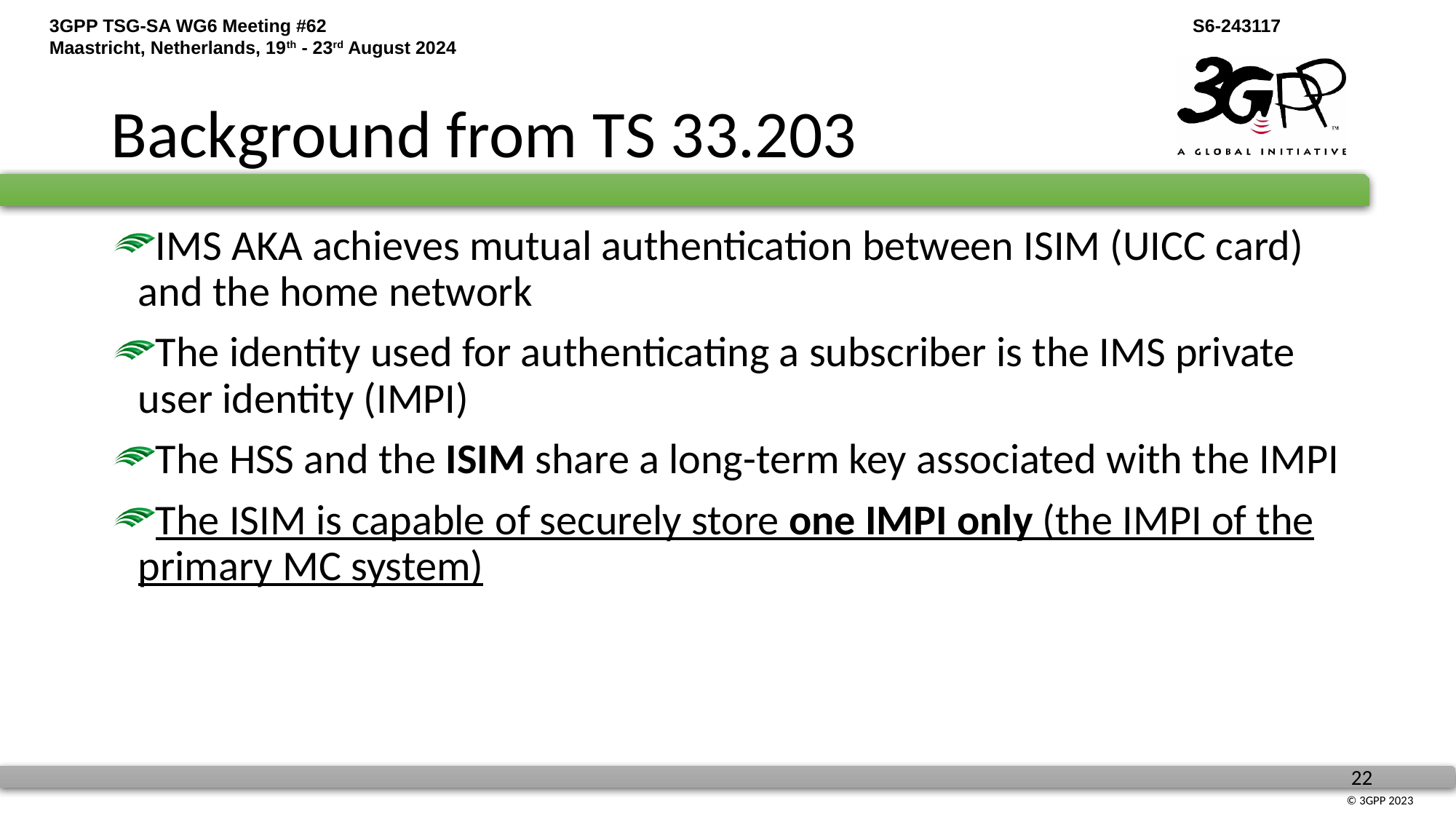

# Background from TS 33.203
IMS AKA achieves mutual authentication between ISIM (UICC card) and the home network
The identity used for authenticating a subscriber is the IMS private user identity (IMPI)
The HSS and the ISIM share a long-term key associated with the IMPI
The ISIM is capable of securely store one IMPI only (the IMPI of the primary MC system)